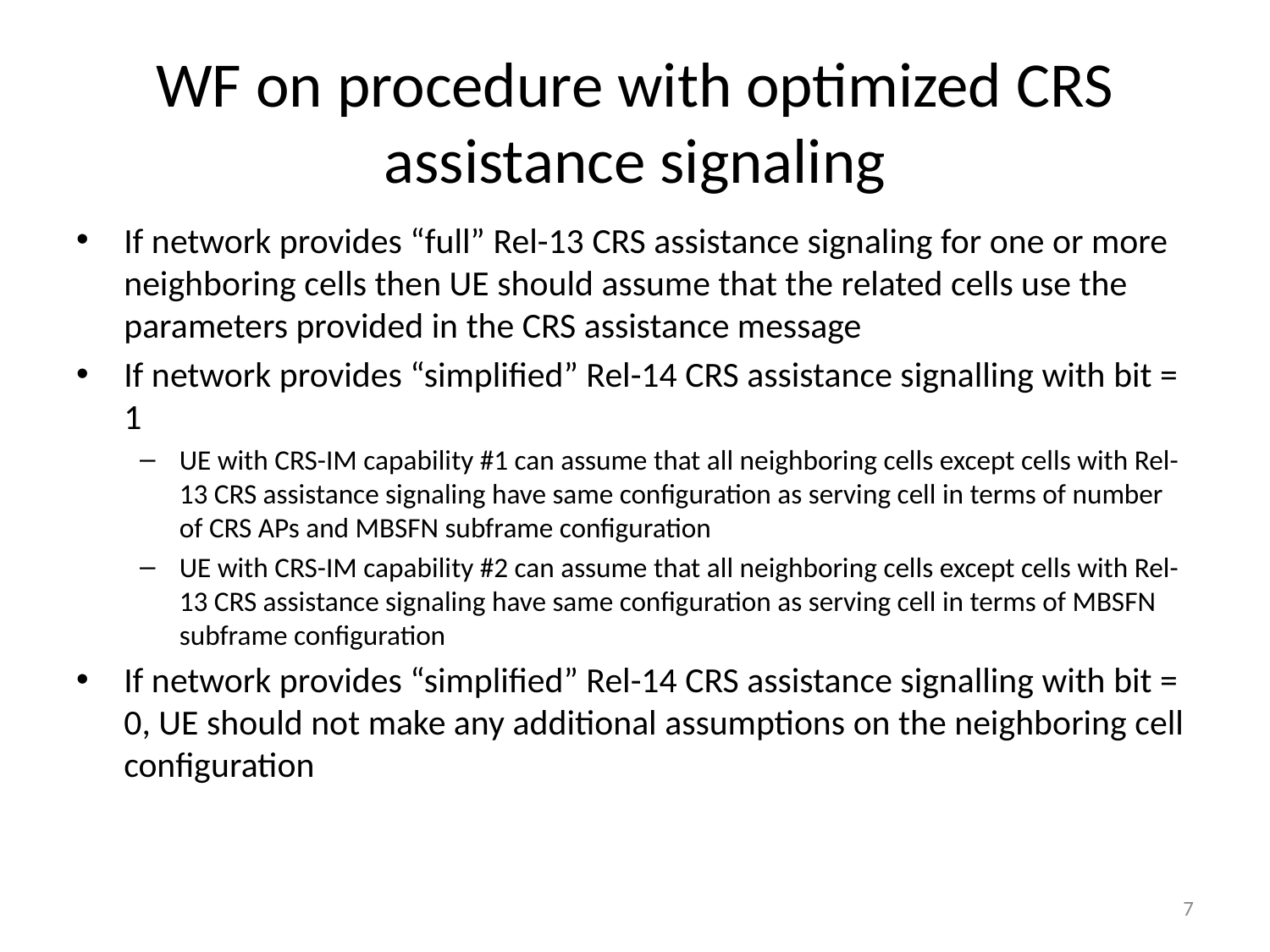

# WF on procedure with optimized CRS assistance signaling
If network provides “full” Rel-13 CRS assistance signaling for one or more neighboring cells then UE should assume that the related cells use the parameters provided in the CRS assistance message
If network provides “simplified” Rel-14 CRS assistance signalling with bit = 1
UE with CRS-IM capability #1 can assume that all neighboring cells except cells with Rel-13 CRS assistance signaling have same configuration as serving cell in terms of number of CRS APs and MBSFN subframe configuration
UE with CRS-IM capability #2 can assume that all neighboring cells except cells with Rel-13 CRS assistance signaling have same configuration as serving cell in terms of MBSFN subframe configuration
If network provides “simplified” Rel-14 CRS assistance signalling with bit = 0, UE should not make any additional assumptions on the neighboring cell configuration

7